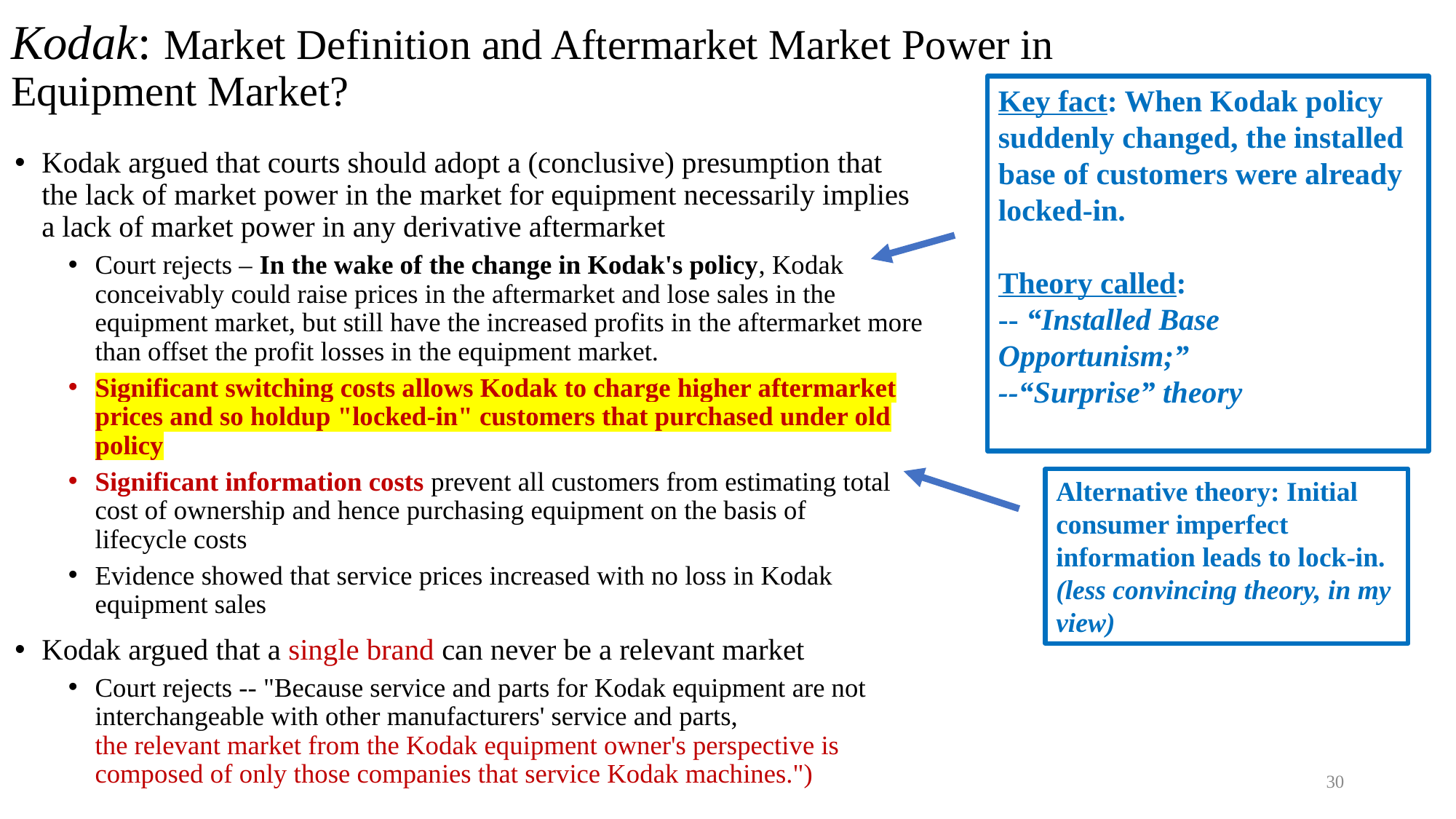

# Kodak: Market Definition and Aftermarket Market Power in Equipment Market?
Key fact: When Kodak policy suddenly changed, the installed base of customers were already locked-in.
Theory called:
-- “Installed Base Opportunism;”
--“Surprise” theory

Kodak argued that courts should adopt a (conclusive) presumption that the lack of market power in the market for equipment necessarily implies a lack of market power in any derivative aftermarket
Court rejects – In the wake of the change in Kodak's policy, Kodak conceivably could raise prices in the aftermarket and lose sales in the equipment market, but still have the increased profits in the aftermarket more than offset the profit losses in the equipment market.
Significant switching costs allows Kodak to charge higher aftermarket prices and so holdup "locked-in" customers that purchased under old policy
Significant information costs prevent all customers from estimating total cost of ownership and hence purchasing equipment on the basis of
lifecycle costs
Evidence showed that service prices increased with no loss in Kodak equipment sales
Kodak argued that a single brand can never be a relevant market
Court rejects -- "Because service and parts for Kodak equipment are not interchangeable with other manufacturers' service and parts,
the relevant market from the Kodak equipment owner's perspective is composed of only those companies that service Kodak machines.")

Alternative theory: Initial consumer imperfect information leads to lock-in.
(less convincing theory, in my view)
30